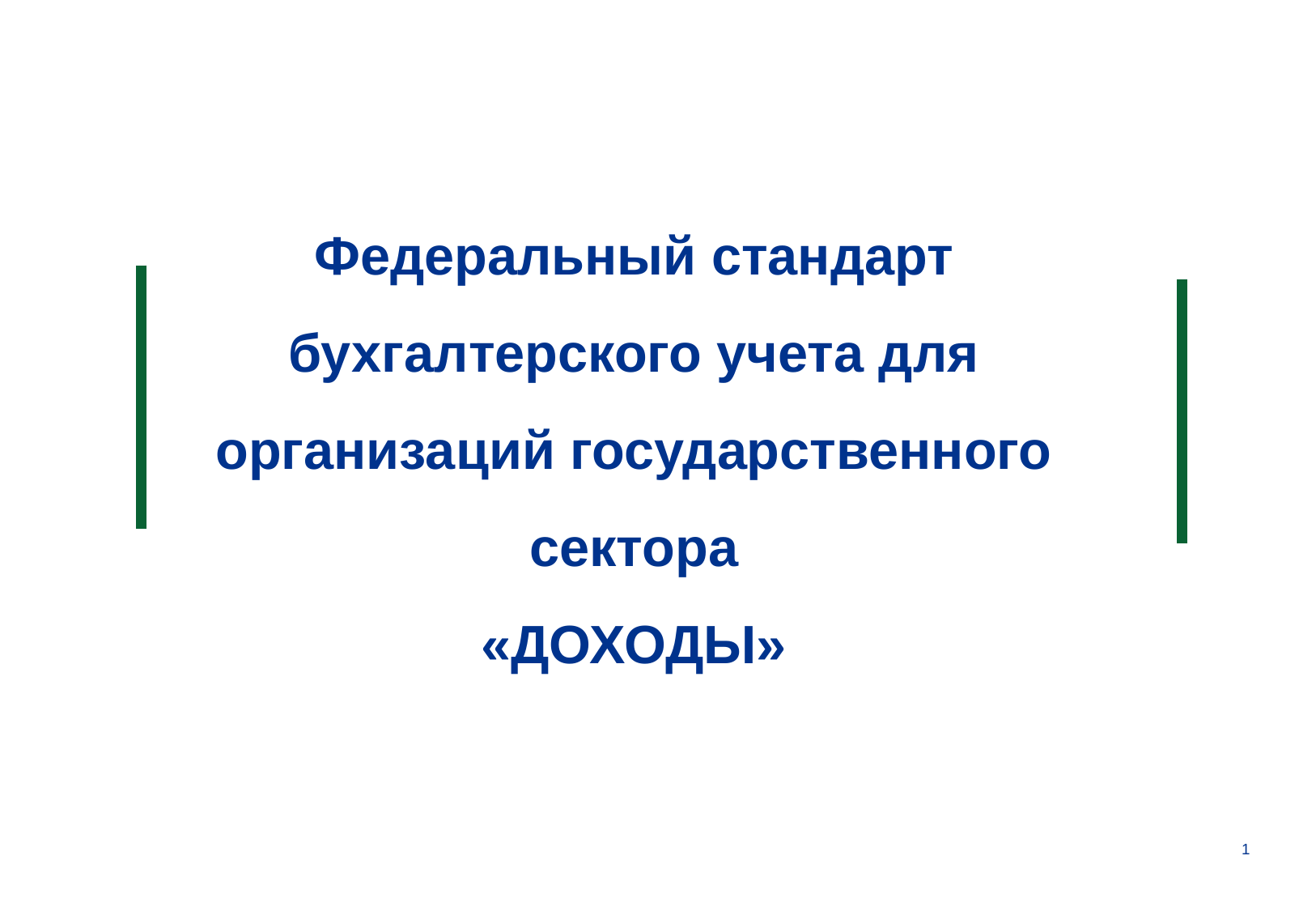

# Федеральный стандарт бухгалтерского учета для организаций государственного сектора «ДОХОДЫ»